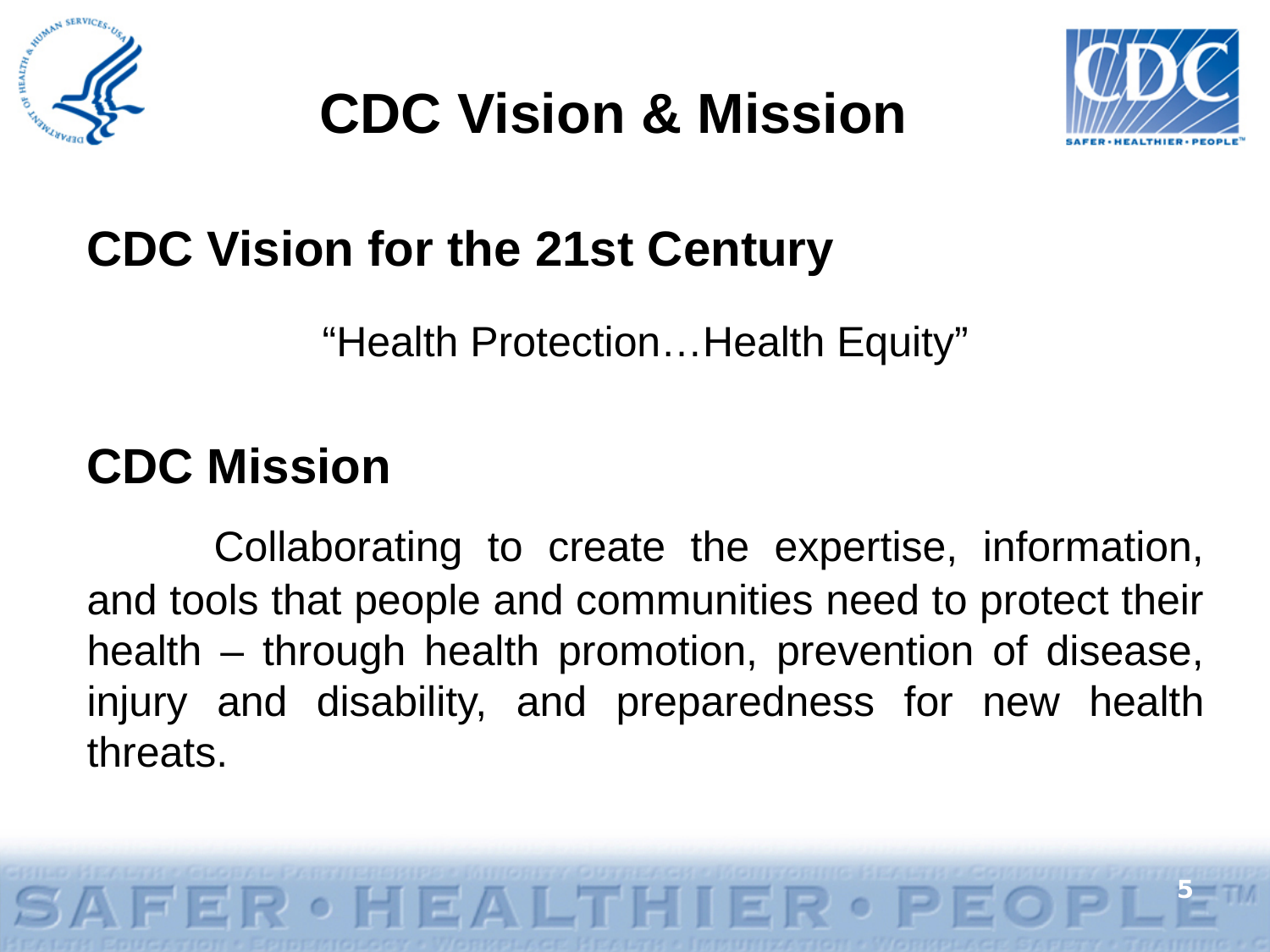

# CDC Vision & Mission

CDC Vision for the 21st Century

“Health Protection…Health Equity”

CDC Mission
	Collaborating to create the expertise, information, and tools that people and communities need to protect their health – through health promotion, prevention of disease, injury and disability, and preparedness for new health threats.

5